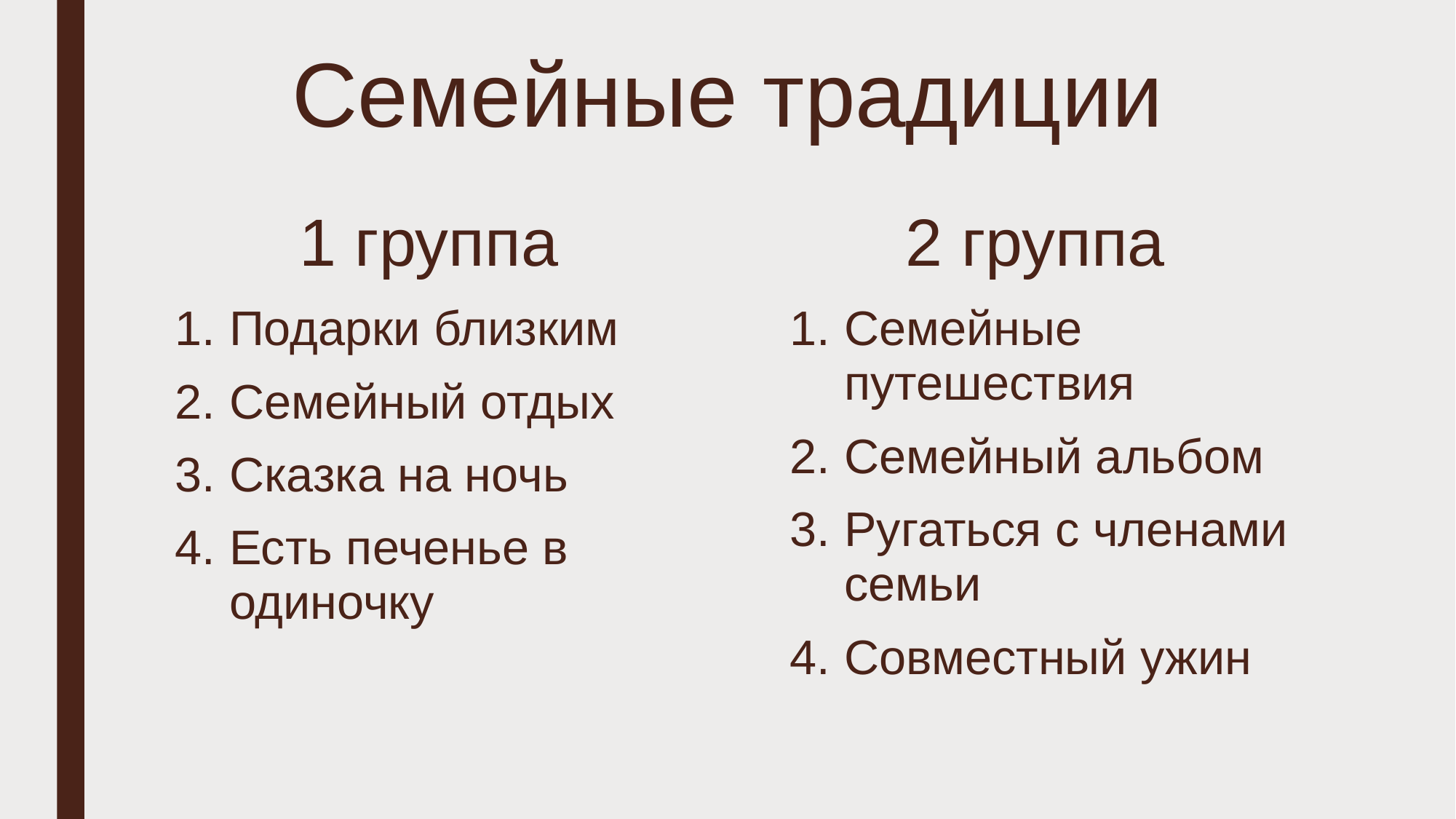

# Семейные традиции
1 группа
2 группа
Подарки близким
Семейный отдых
Сказка на ночь
Есть печенье в одиночку
Семейные путешествия
Семейный альбом
Ругаться с членами семьи
Совместный ужин